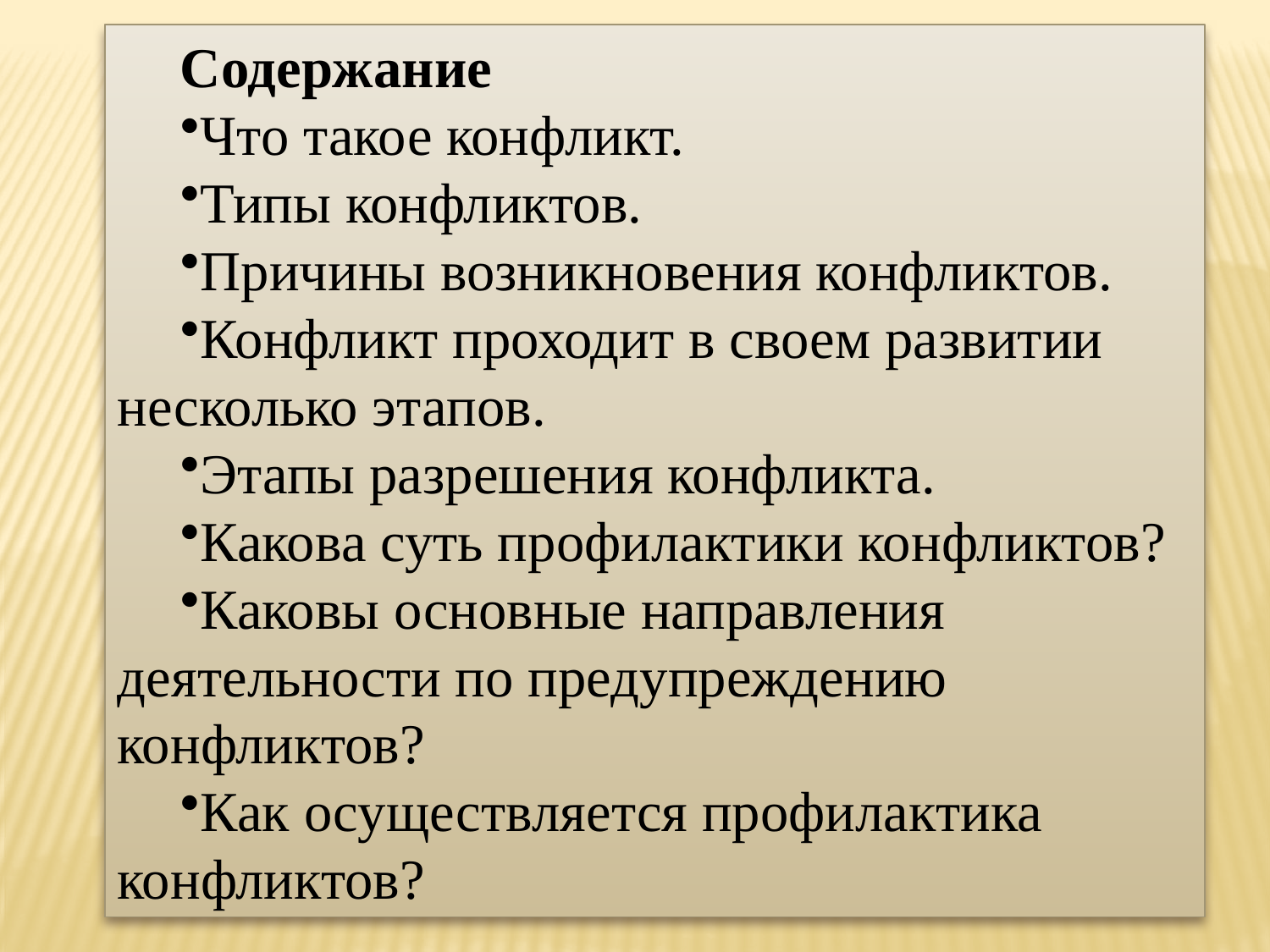

Содержание
Что такое конфликт.
Типы конфликтов.
Причины возникновения конфликтов.
Конфликт проходит в своем развитии несколько этапов.
Этапы разрешения конфликта.
Какова суть профилактики конфликтов?
Каковы основные направления деятельности по предупреждению конфликтов?
Как осуществляется профилактика конфликтов?